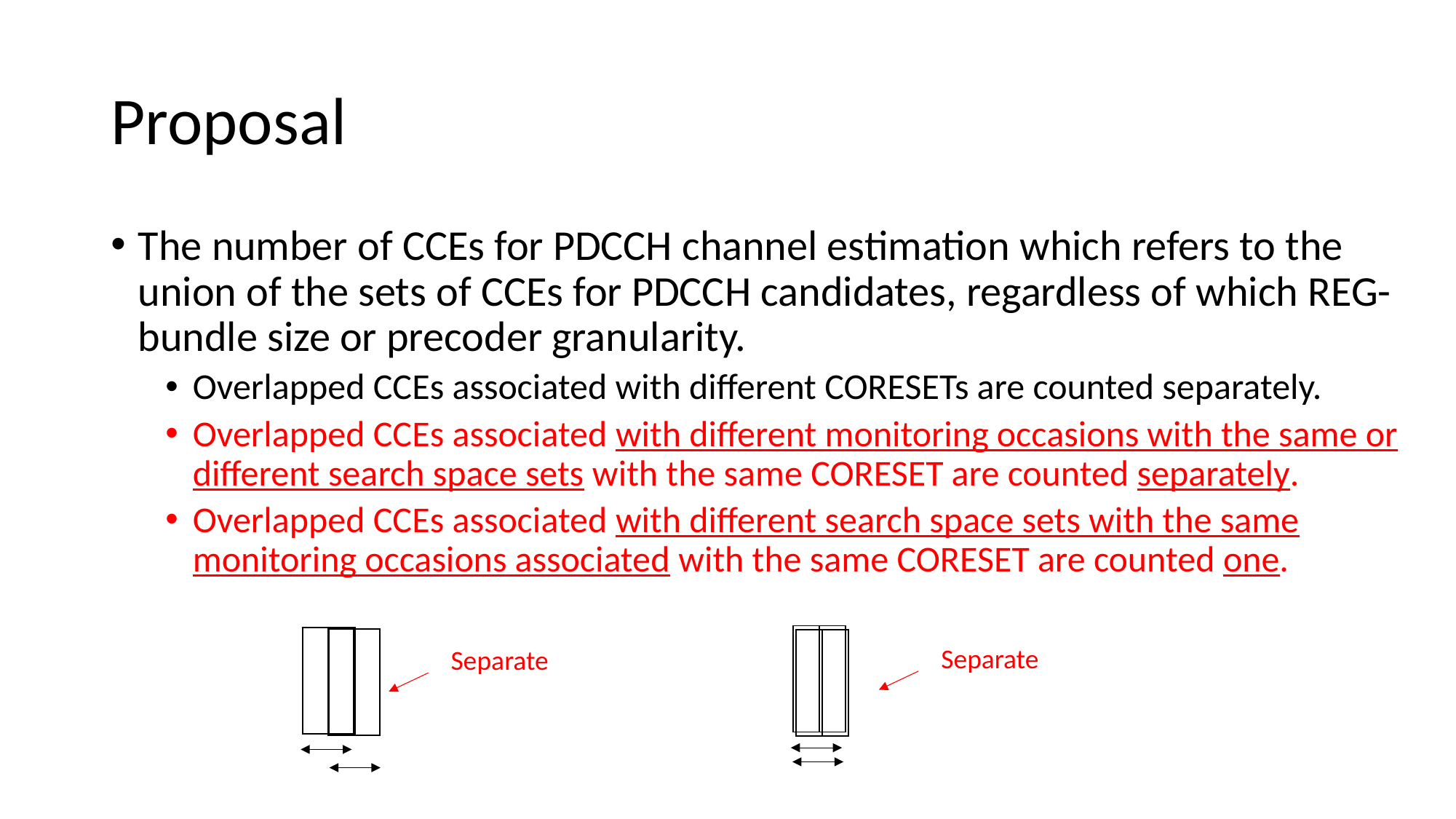

# Proposal
The number of CCEs for PDCCH channel estimation which refers to the union of the sets of CCEs for PDCCH candidates, regardless of which REG-bundle size or precoder granularity.
Overlapped CCEs associated with different CORESETs are counted separately.
Overlapped CCEs associated with different monitoring occasions with the same or different search space sets with the same CORESET are counted separately.
Overlapped CCEs associated with different search space sets with the same monitoring occasions associated with the same CORESET are counted one.

|  |  |
| --- | --- |
|  |  |
| --- | --- |
|  |  |
| --- | --- |
|  |  |
| --- | --- |
Separate
Separate